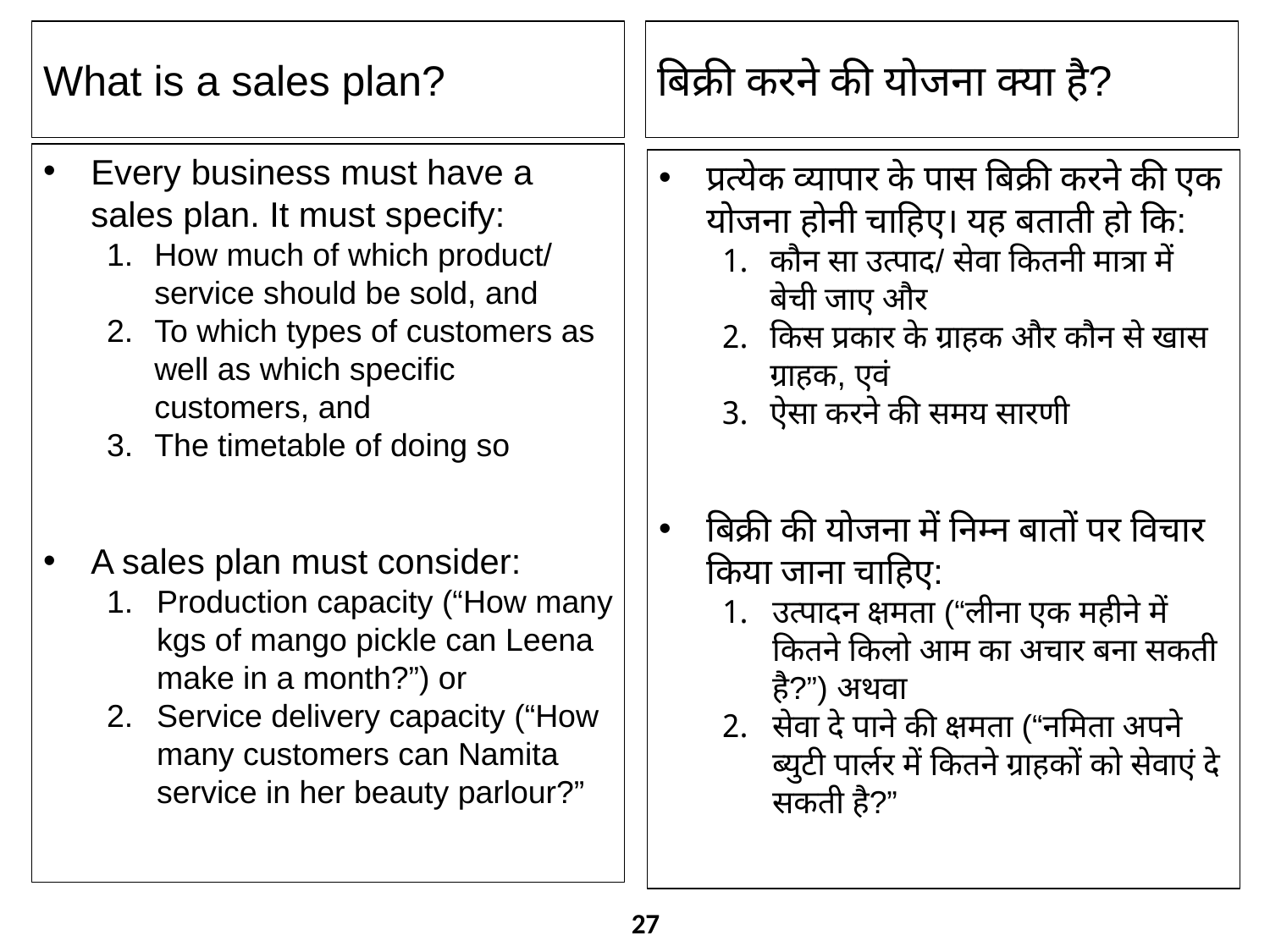

What is a sales plan?
बिक्री करने की योजना क्या है?
Every business must have a sales plan. It must specify:
How much of which product/ service should be sold, and
To which types of customers as well as which specific customers, and
The timetable of doing so

A sales plan must consider:
Production capacity (“How many kgs of mango pickle can Leena make in a month?”) or
Service delivery capacity (“How many customers can Namita service in her beauty parlour?”
प्रत्येक व्यापार के पास बिक्री करने की एक योजना होनी चाहिए। यह बताती हो कि:
कौन सा उत्पाद/ सेवा कितनी मात्रा में बेची जाए और
किस प्रकार के ग्राहक और कौन से खास ग्राहक, एवं
ऐसा करने की समय सारणी

बिक्री की योजना में निम्न बातों पर विचार किया जाना चाहिए:
उत्पादन क्षमता (“लीना एक महीने में कितने किलो आम का अचार बना सकती है?”) अथवा
सेवा दे पाने की क्षमता (“नमिता अपने ब्युटी पार्लर में कितने ग्राहकों को सेवाएं दे सकती है?”
27